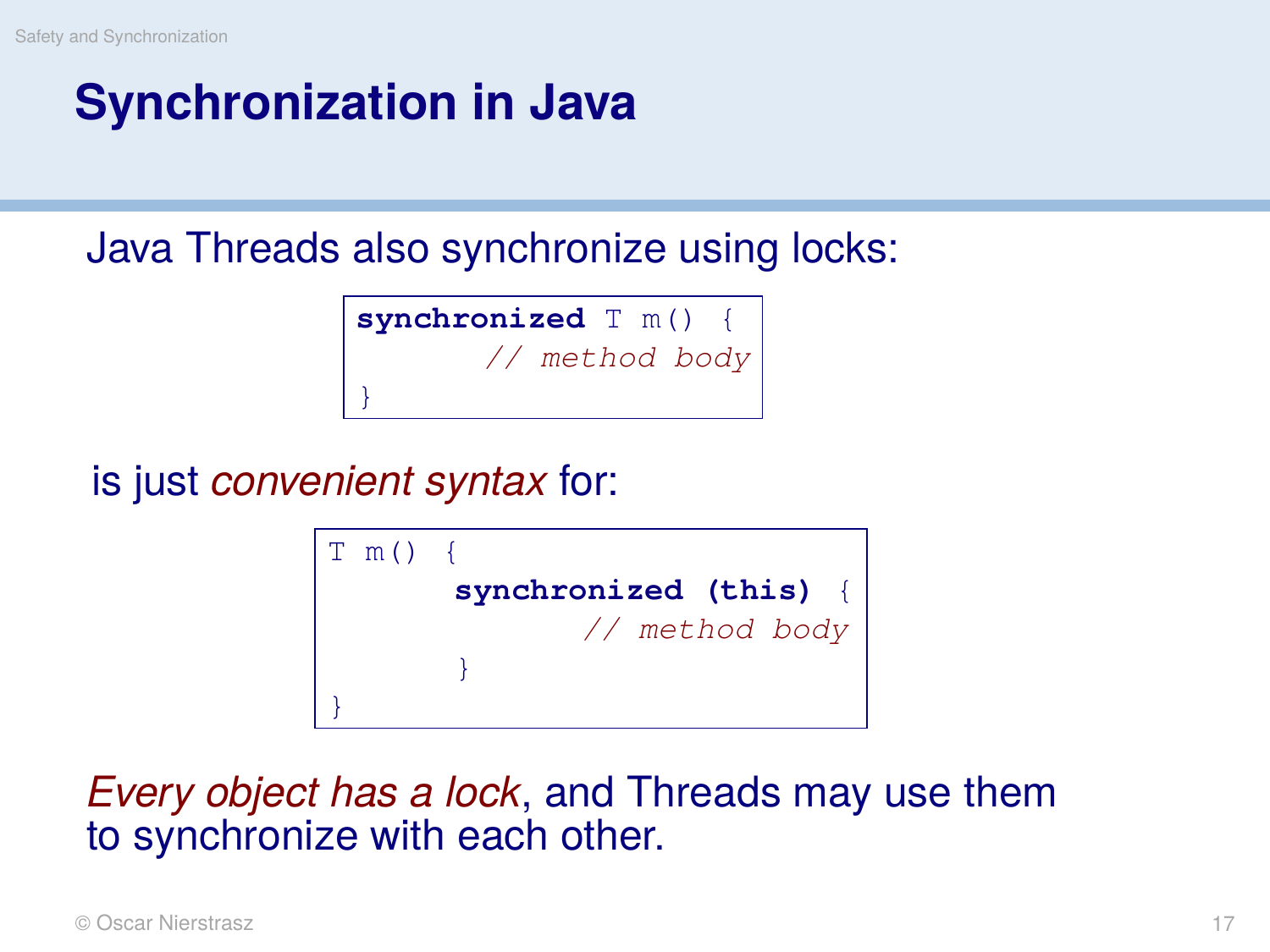

Safety and Synchronization
# Synchronization in Java
Java Threads also synchronize using locks:
synchronized T m() {
	// method body
}
is just convenient syntax for:
T m() {
	synchronized (this) {
		// method body
	}
}
Every object has a lock, and Threads may use them to synchronize with each other.
© Oscar Nierstrasz
17